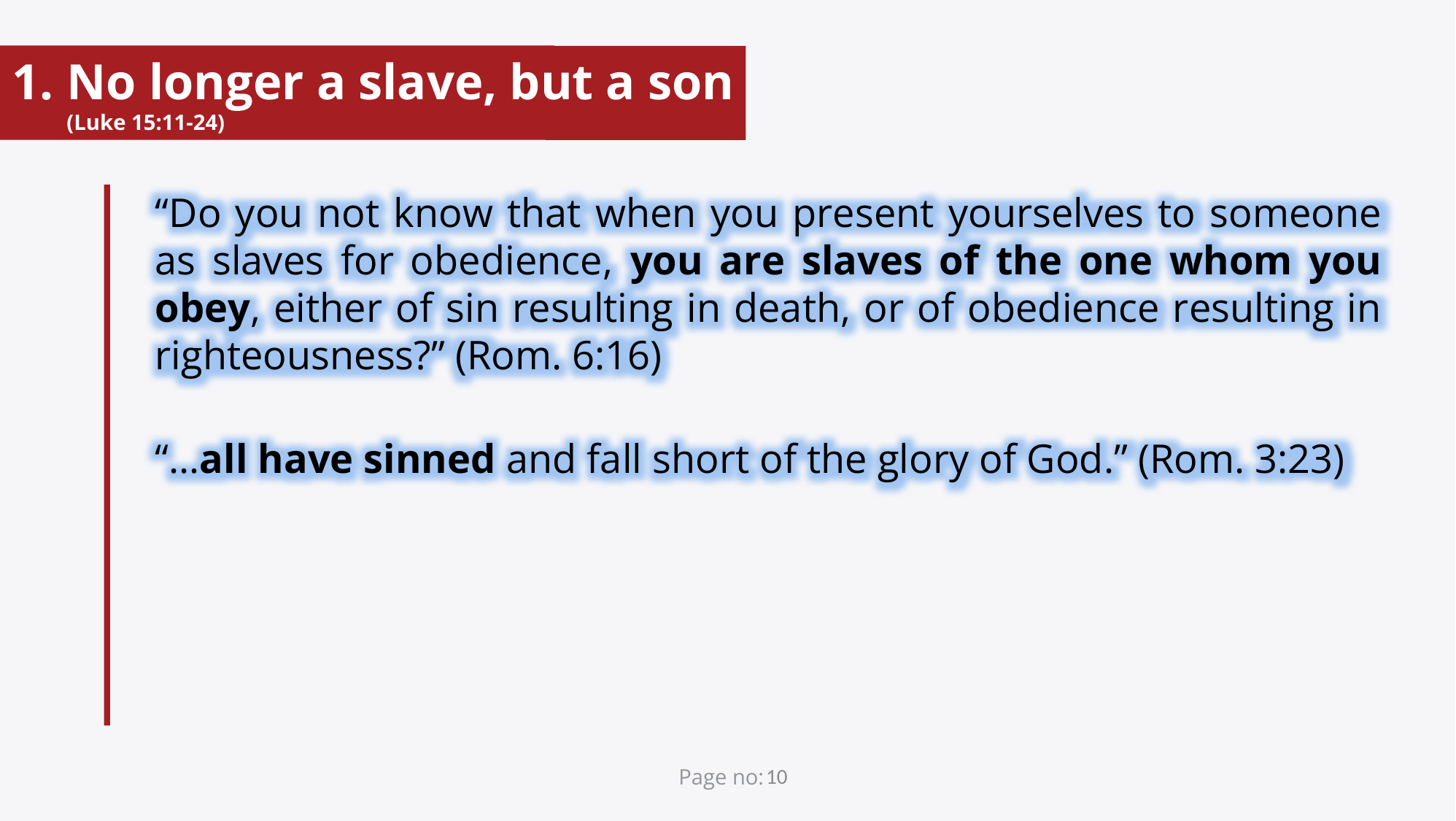

No longer a slave, but a son (Luke 15:11-24)

“Do you not know that when you present yourselves to someone as slaves for obedience, you are slaves of the one whom you obey, either of sin resulting in death, or of obedience resulting in righteousness?” (Rom. 6:16)
“…all have sinned and fall short of the glory of God.” (Rom. 3:23)